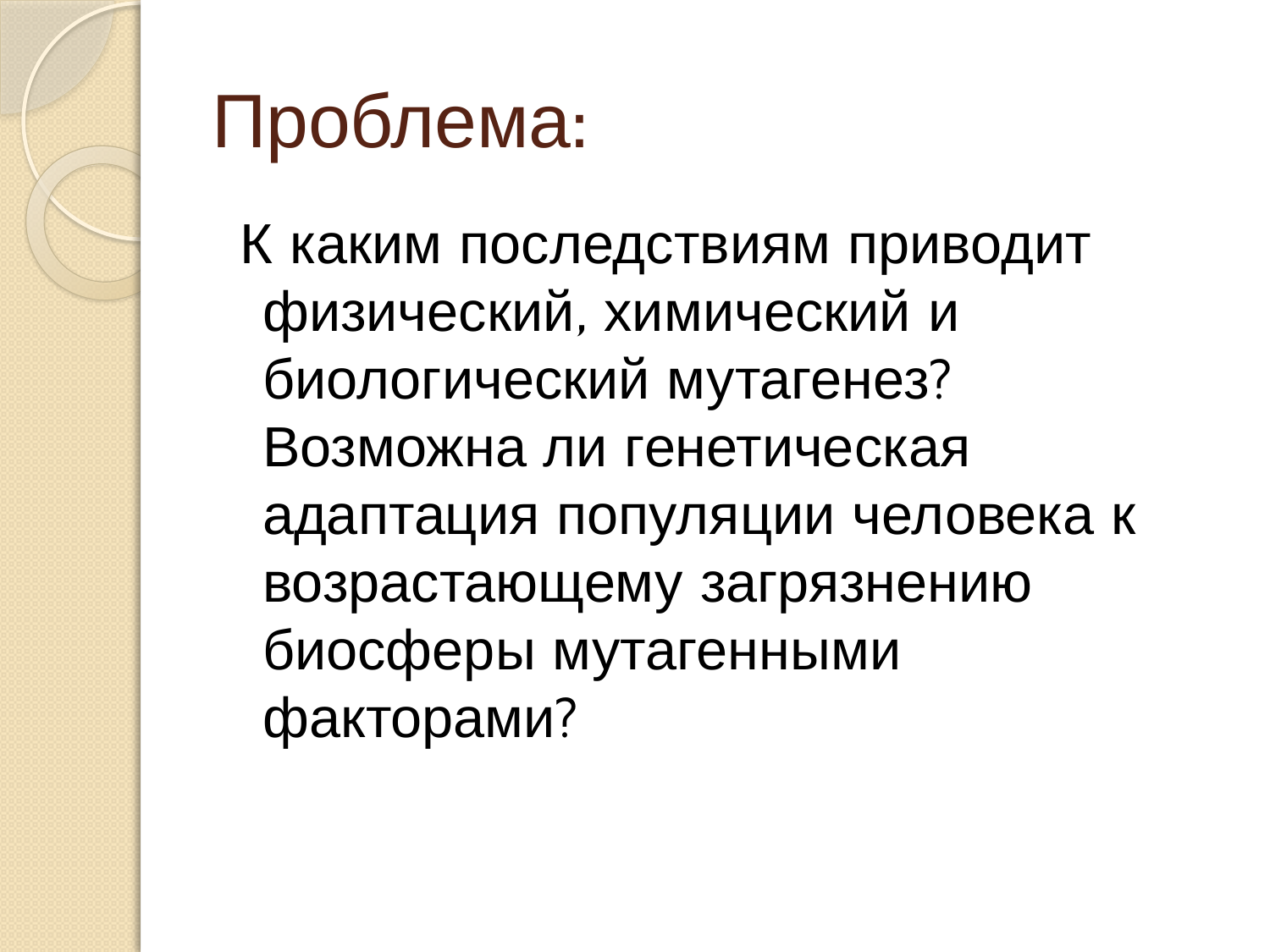

# Проблема:
 К каким последствиям приводит физический, химический и биологический мутагенез? Возможна ли генетическая адаптация популяции человека к возрастающему загрязнению биосферы мутагенными факторами?